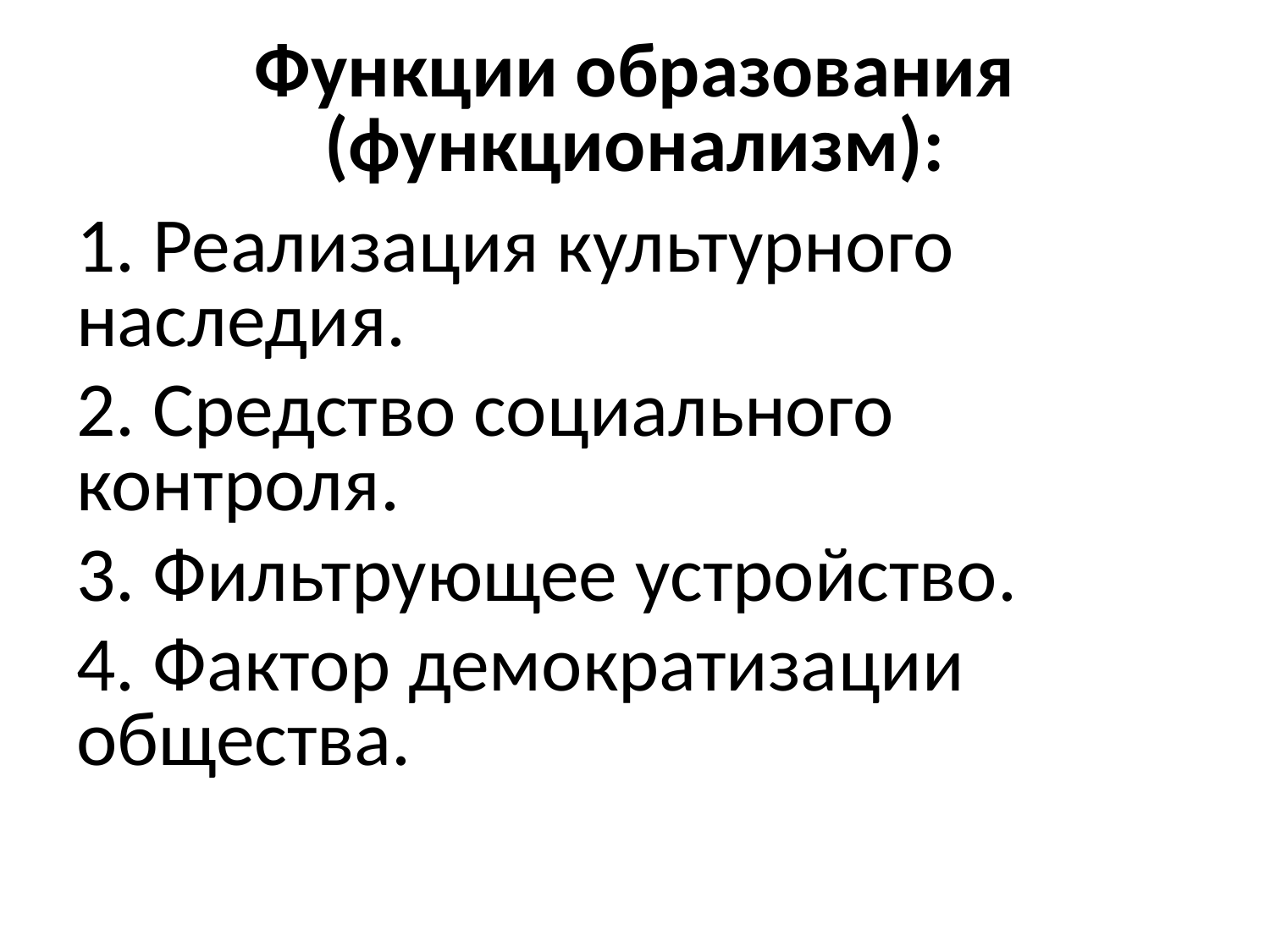

# Функции образования (функционализм):
1. Реализация культурного наследия.
2. Средство социального контроля.
3. Фильтрующее устройство.
4. Фактор демократизации общества.